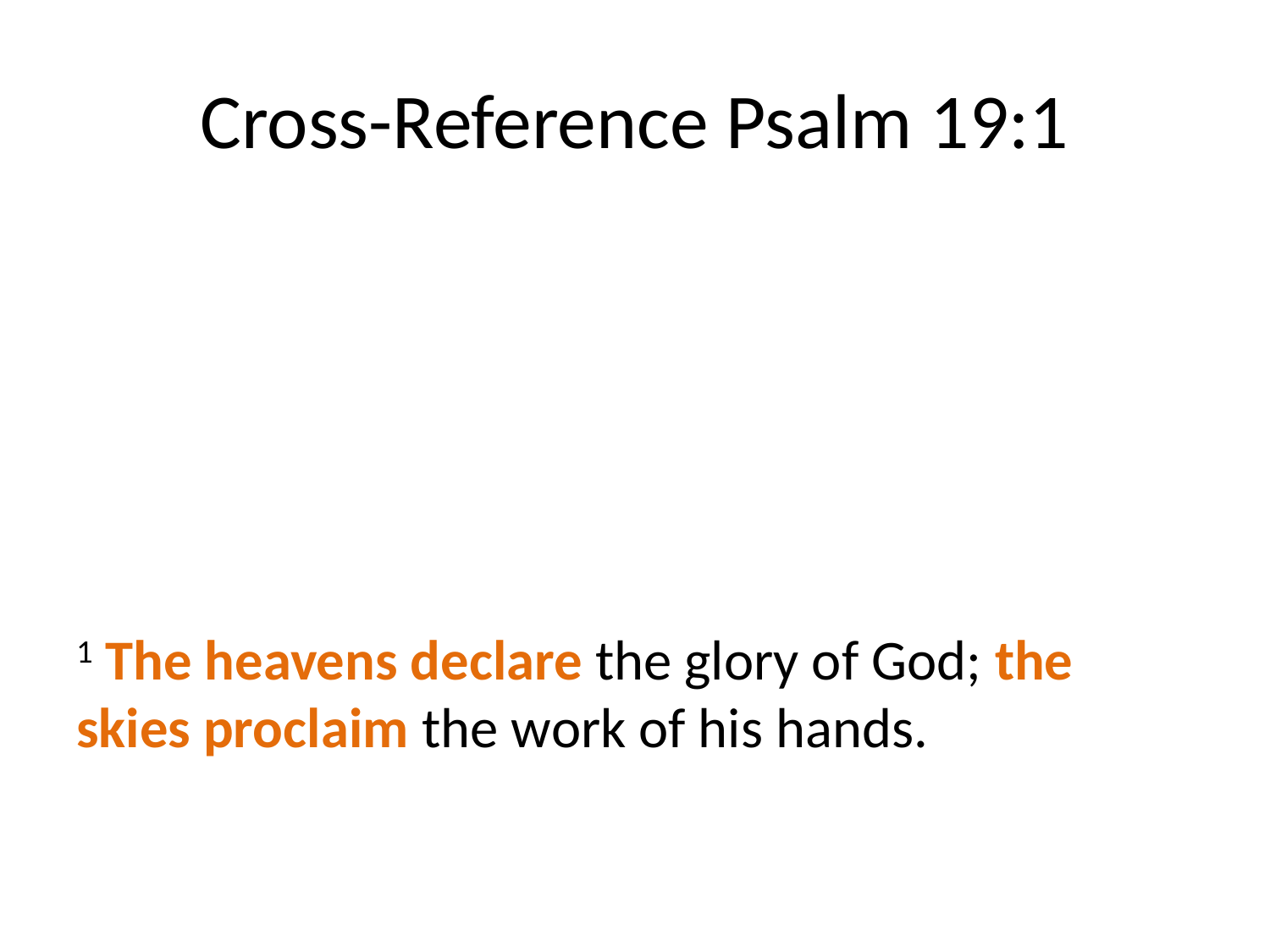

# Cross-Reference Psalm 19:1

1 The heavens declare the glory of God; the skies proclaim the work of his hands.